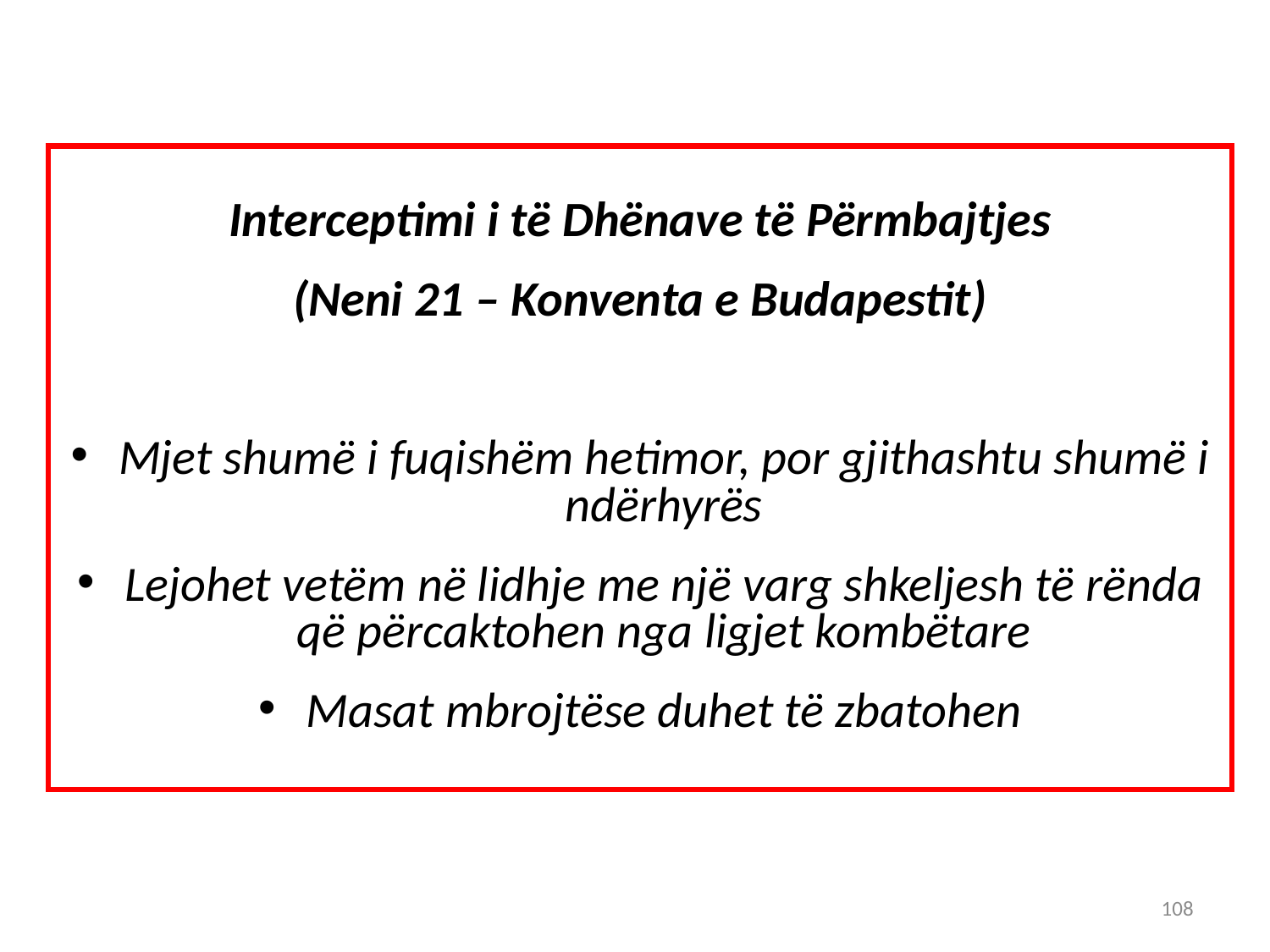

Interceptimi i të Dhënave të Përmbajtjes
(Neni 21 – Konventa e Budapestit)

Mjet shumë i fuqishëm hetimor, por gjithashtu shumë i ndërhyrës
Lejohet vetëm në lidhje me një varg shkeljesh të rënda që përcaktohen nga ligjet kombëtare
Masat mbrojtëse duhet të zbatohen
108